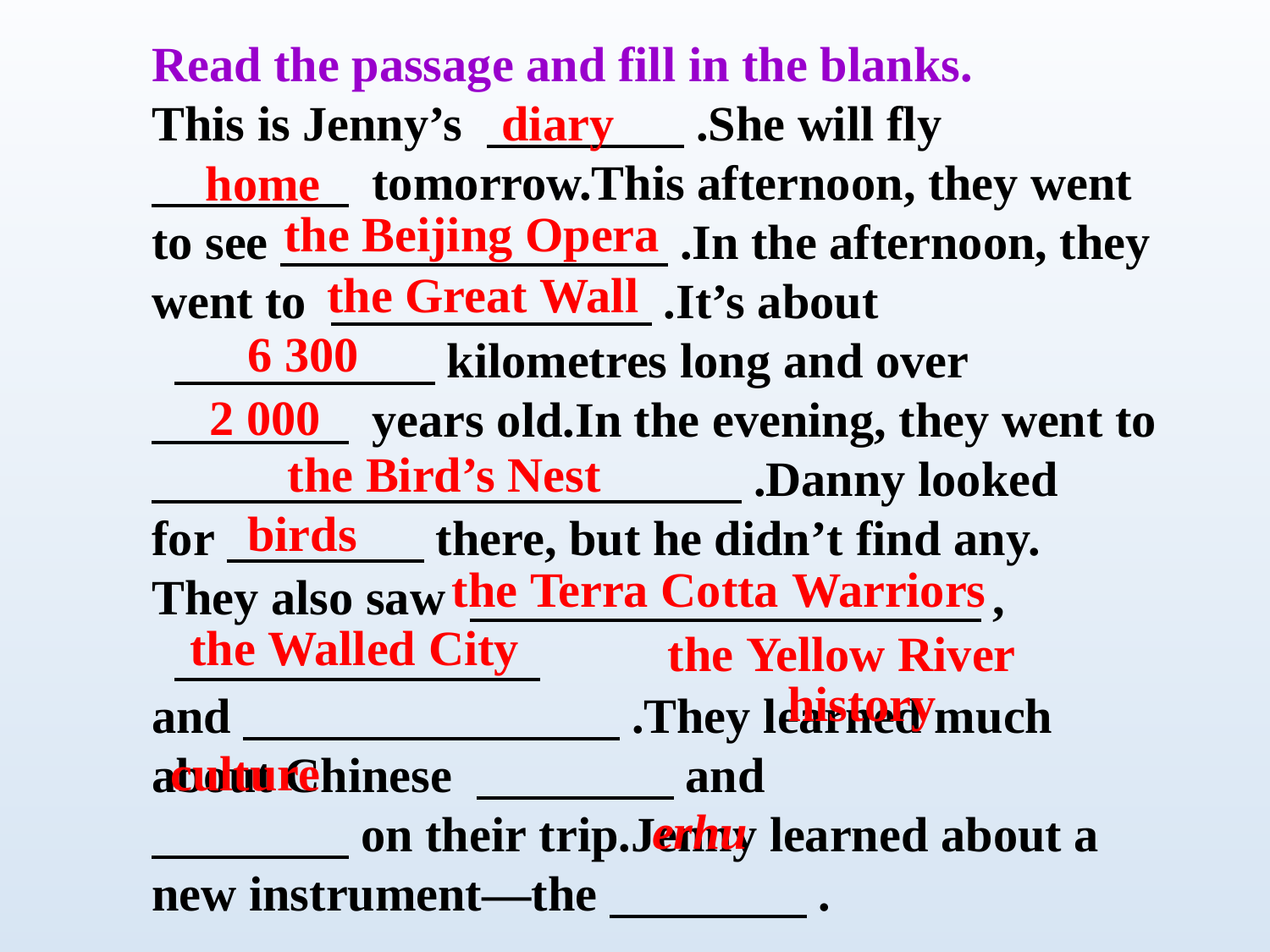

Read the passage and fill in the blanks.
This is Jenny’s 　　　　.She will fly
　　　　 tomorrow.This afternoon, they went to see　　　　                 .In the afternoon, they went to 　　　　           .It’s about
 　　　          kilometres long and over
　　　　 years old.In the evening, they went to 　　　　                                   .Danny looked for　　　　there, but he didn’t find any.
They also saw 　　　　                            ,
 　　　　                and　　　　                .They learned much about Chinese 　　　　and
　　　　on their trip.Jenny learned about a new instrument—the　　　　.

diary
home
the Beijing Opera
the Great Wall
6 300
2 000
the Bird’s Nest
birds
the Terra Cotta Warriors
the Walled City
the Yellow River
history
culture
 erhu